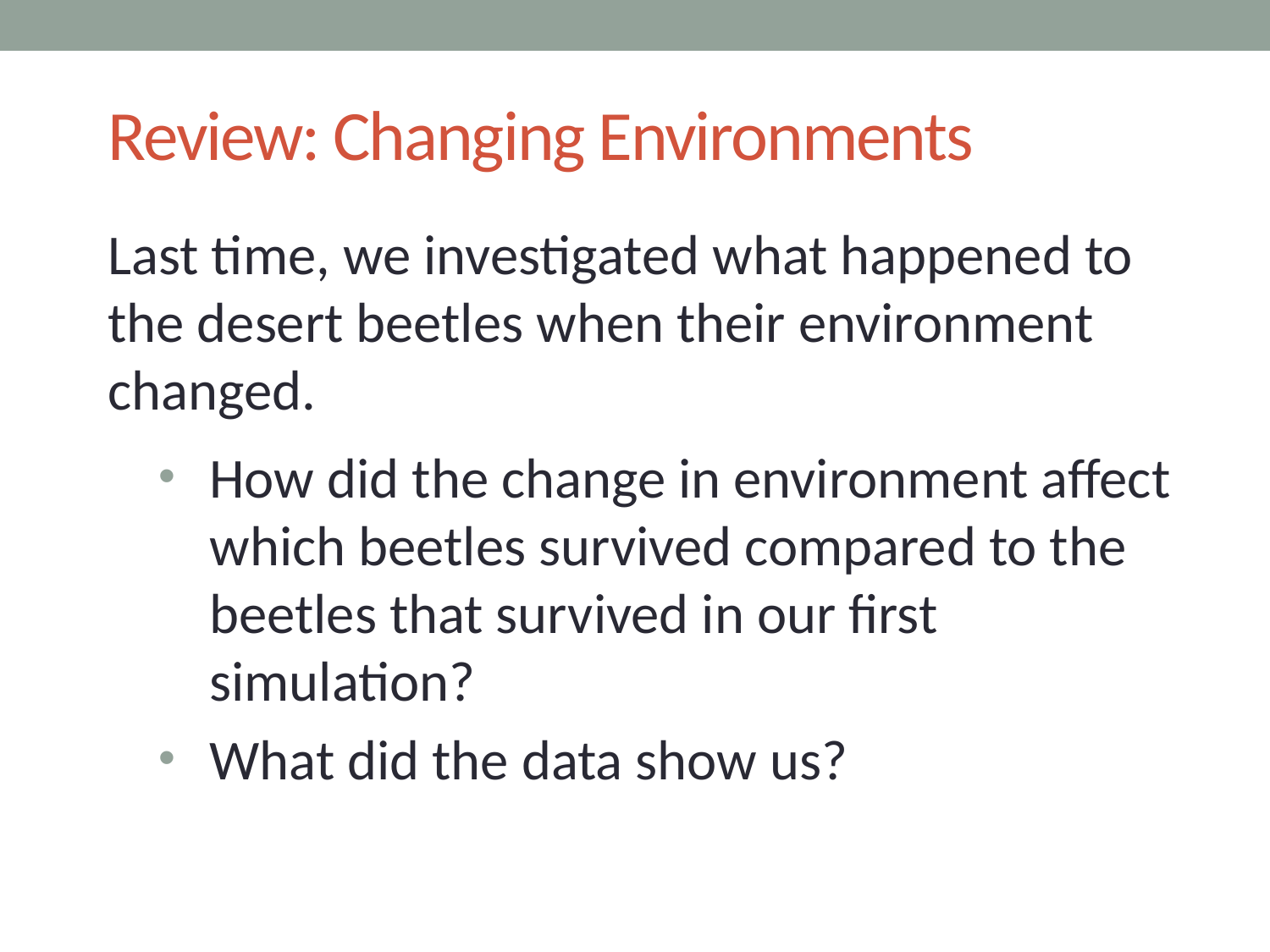

# Review: Changing Environments
Last time, we investigated what happened to the desert beetles when their environment changed.
How did the change in environment affect which beetles survived compared to the beetles that survived in our first simulation?
What did the data show us?